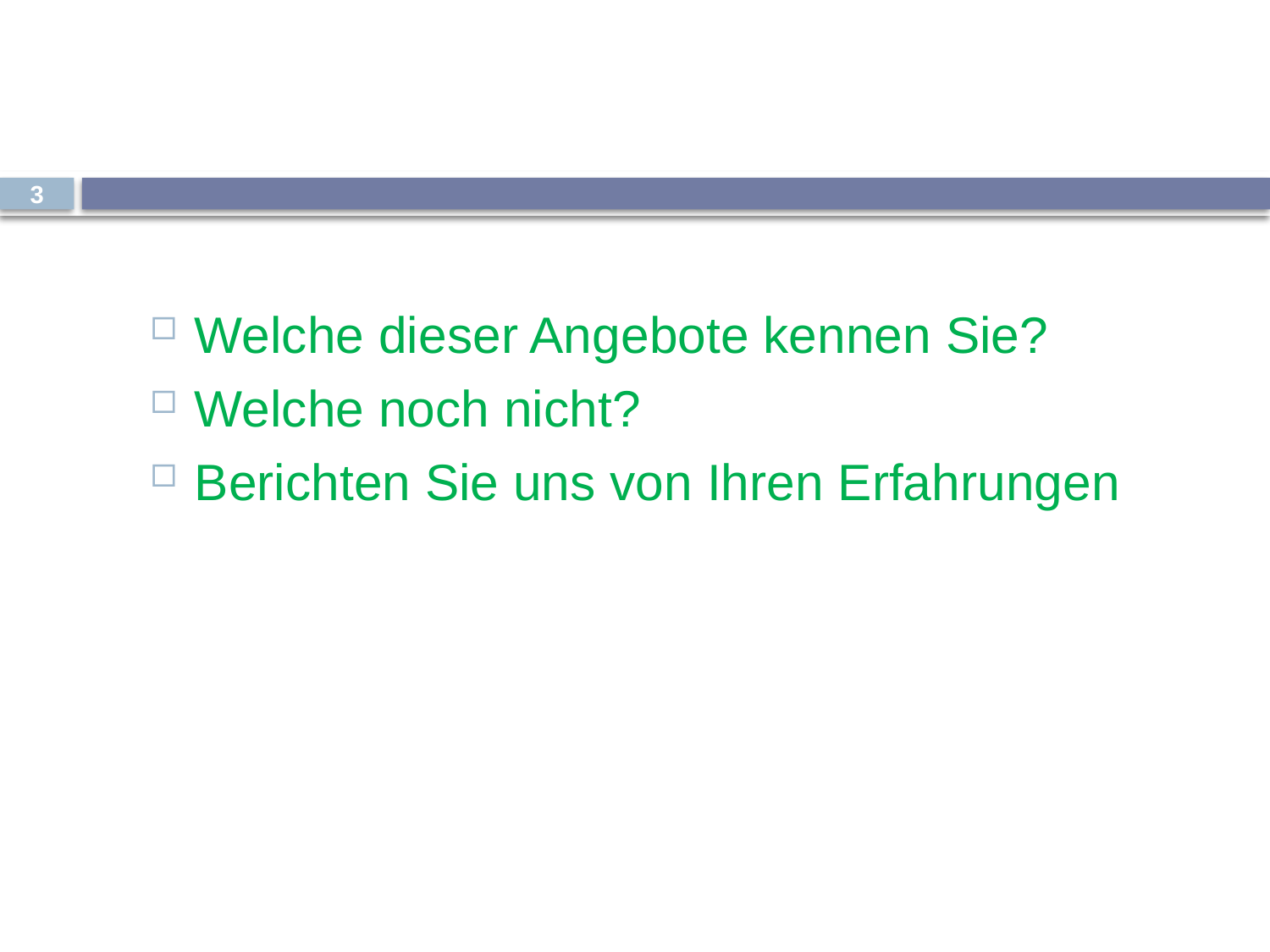

#
3

Welche dieser Angebote kennen Sie?
Welche noch nicht?
Berichten Sie uns von Ihren Erfahrungen